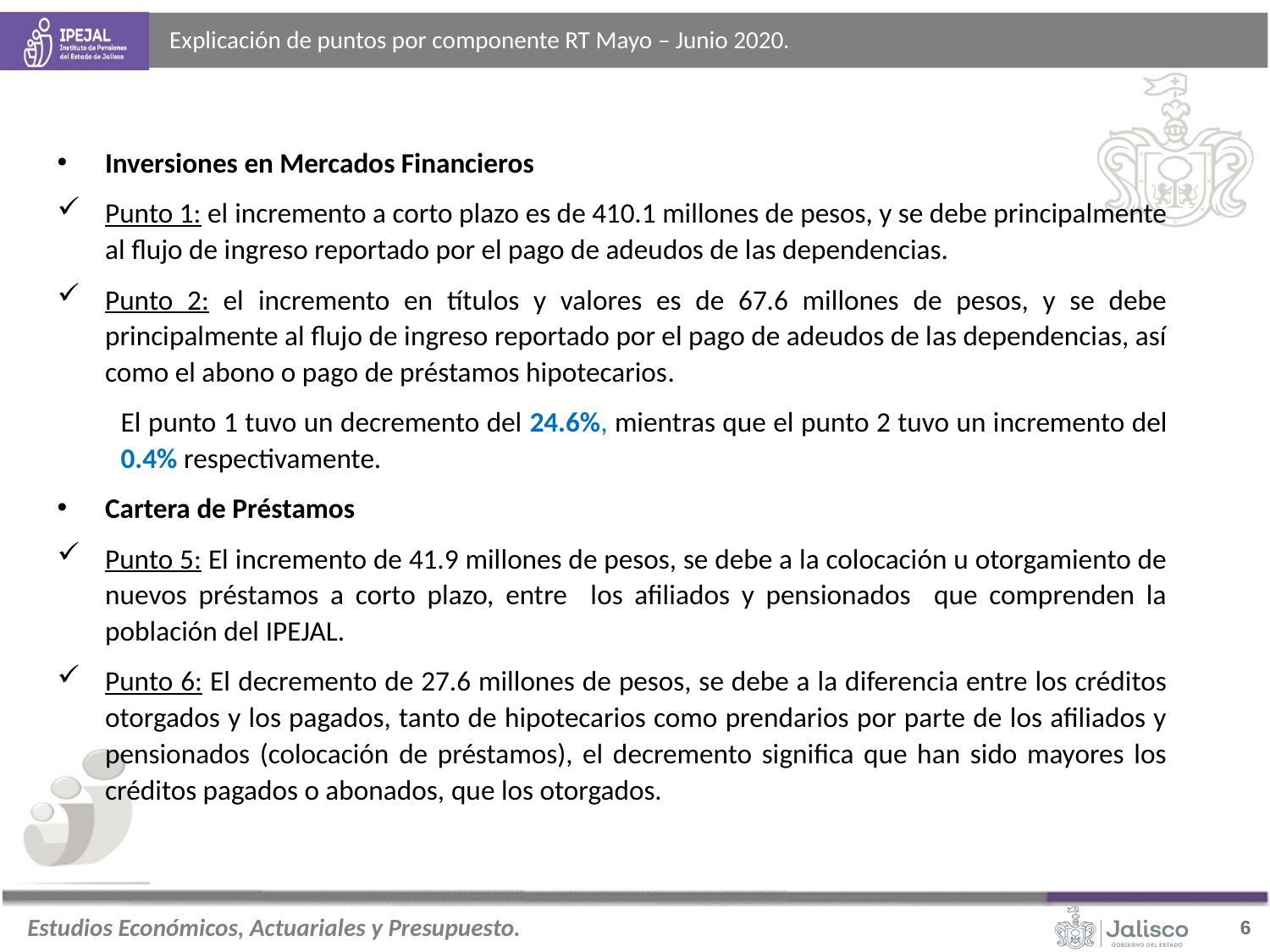

# Explicación de puntos por componente RT Mayo – Junio 2020.

Inversiones en Mercados Financieros
Punto 1: el incremento a corto plazo es de 410.1 millones de pesos, y se debe principalmente al flujo de ingreso reportado por el pago de adeudos de las dependencias.
Punto 2: el incremento en títulos y valores es de 67.6 millones de pesos, y se debe principalmente al flujo de ingreso reportado por el pago de adeudos de las dependencias, así como el abono o pago de préstamos hipotecarios.
El punto 1 tuvo un decremento del 24.6%, mientras que el punto 2 tuvo un incremento del 0.4% respectivamente.
Cartera de Préstamos
Punto 5: El incremento de 41.9 millones de pesos, se debe a la colocación u otorgamiento de nuevos préstamos a corto plazo, entre  los afiliados y pensionados  que comprenden la población del IPEJAL.
Punto 6: El decremento de 27.6 millones de pesos, se debe a la diferencia entre los créditos otorgados y los pagados, tanto de hipotecarios como prendarios por parte de los afiliados y pensionados (colocación de préstamos), el decremento significa que han sido mayores los créditos pagados o abonados, que los otorgados.
6